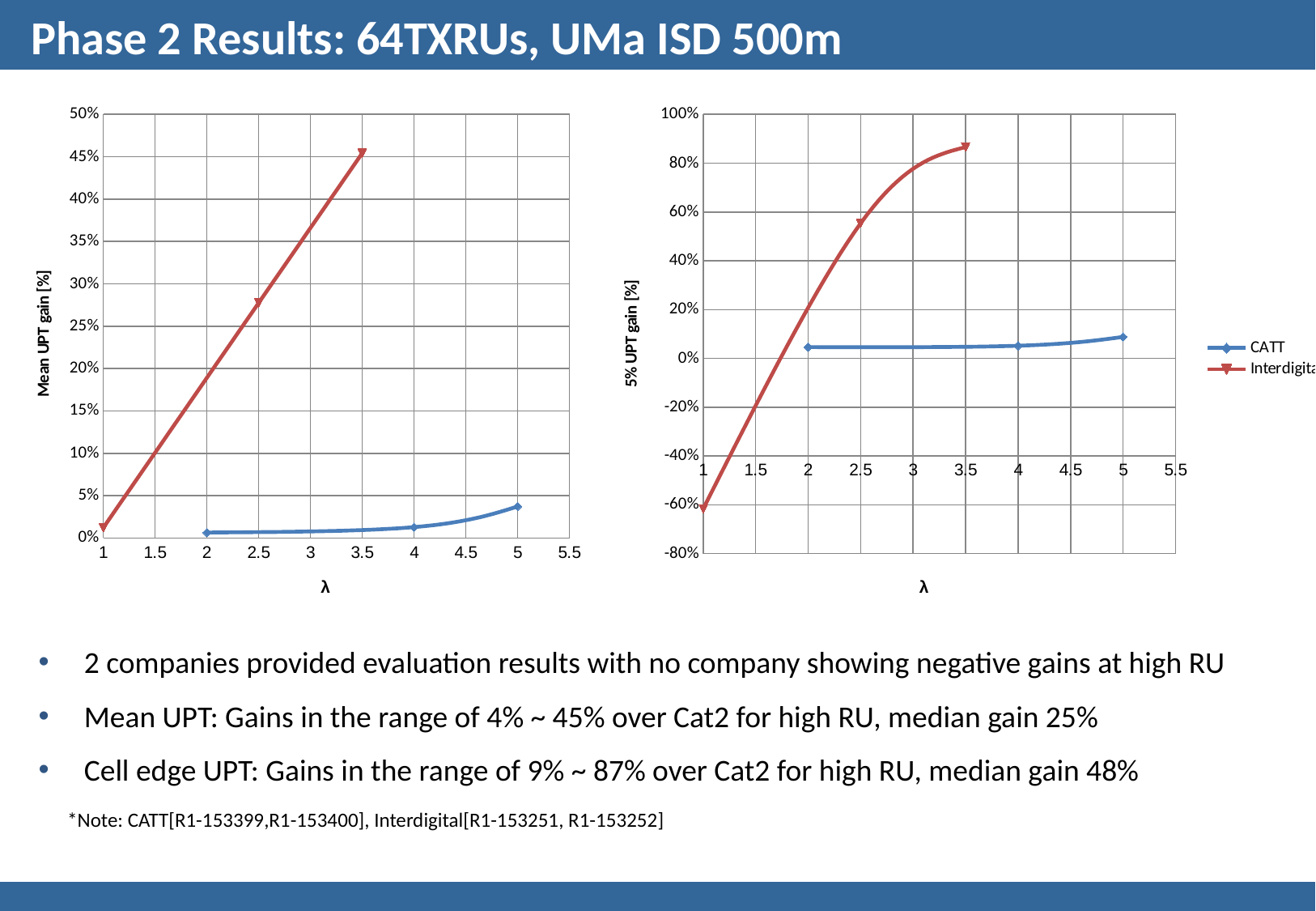

# Phase 2 Results: 64TXRUs, UMa ISD 500m

### Chart

| Category |  |  |
|---|---|---|

### Chart

| Category |  |  |
|---|---|---|
2 companies provided evaluation results with no company showing negative gains at high RU
Mean UPT: Gains in the range of 4% ~ 45% over Cat2 for high RU, median gain 25%
Cell edge UPT: Gains in the range of 9% ~ 87% over Cat2 for high RU, median gain 48%
*Note: CATT[R1-153399,R1-153400], Interdigital[R1-153251, R1-153252]